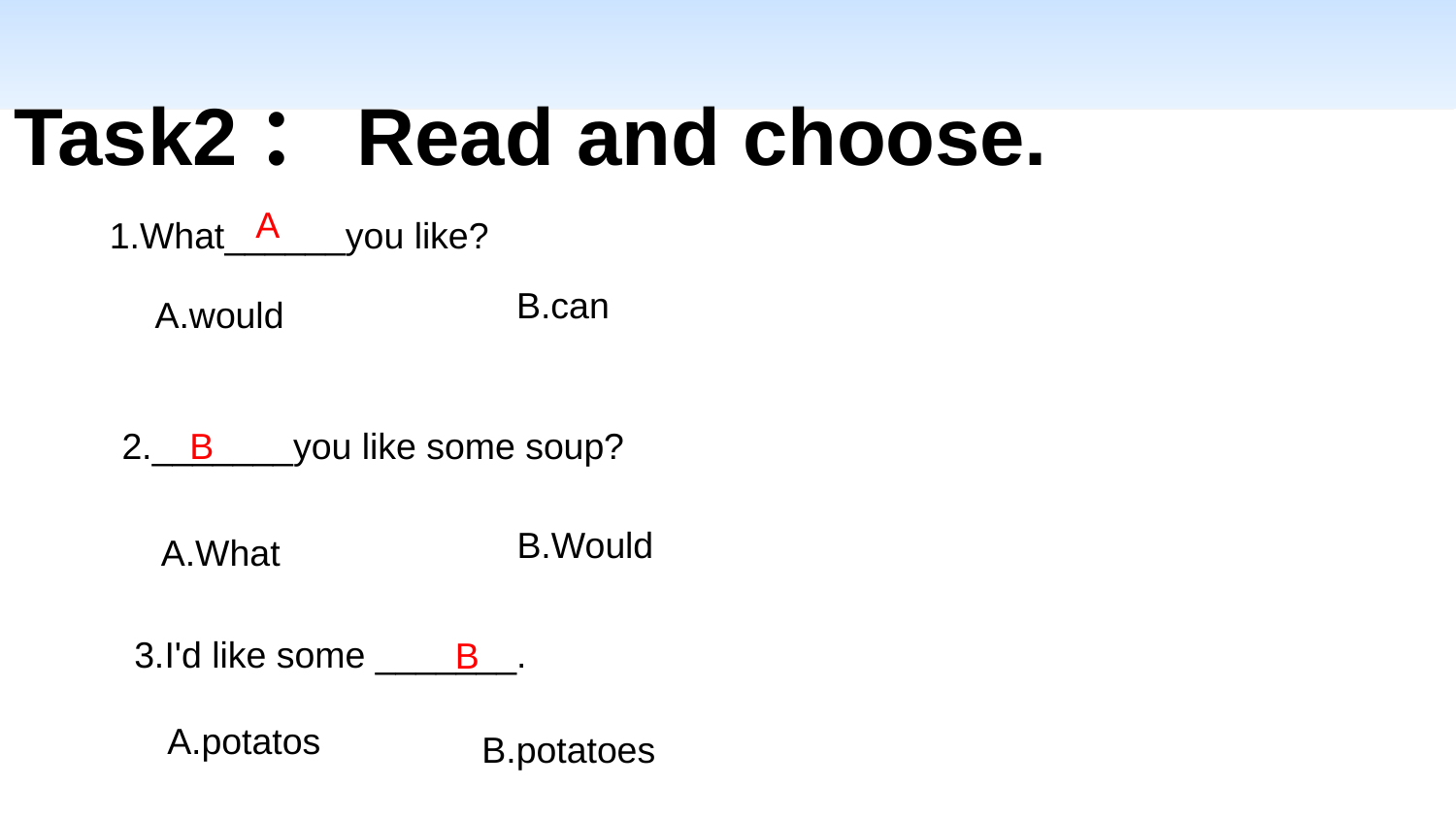

Task2：Read and choose.
A
1.What______you like?
B.can
A.would
2._______you like some soup?
B
B.Would
A.What
3.I'd like some _______.
B
A.potatos
B.potatoes